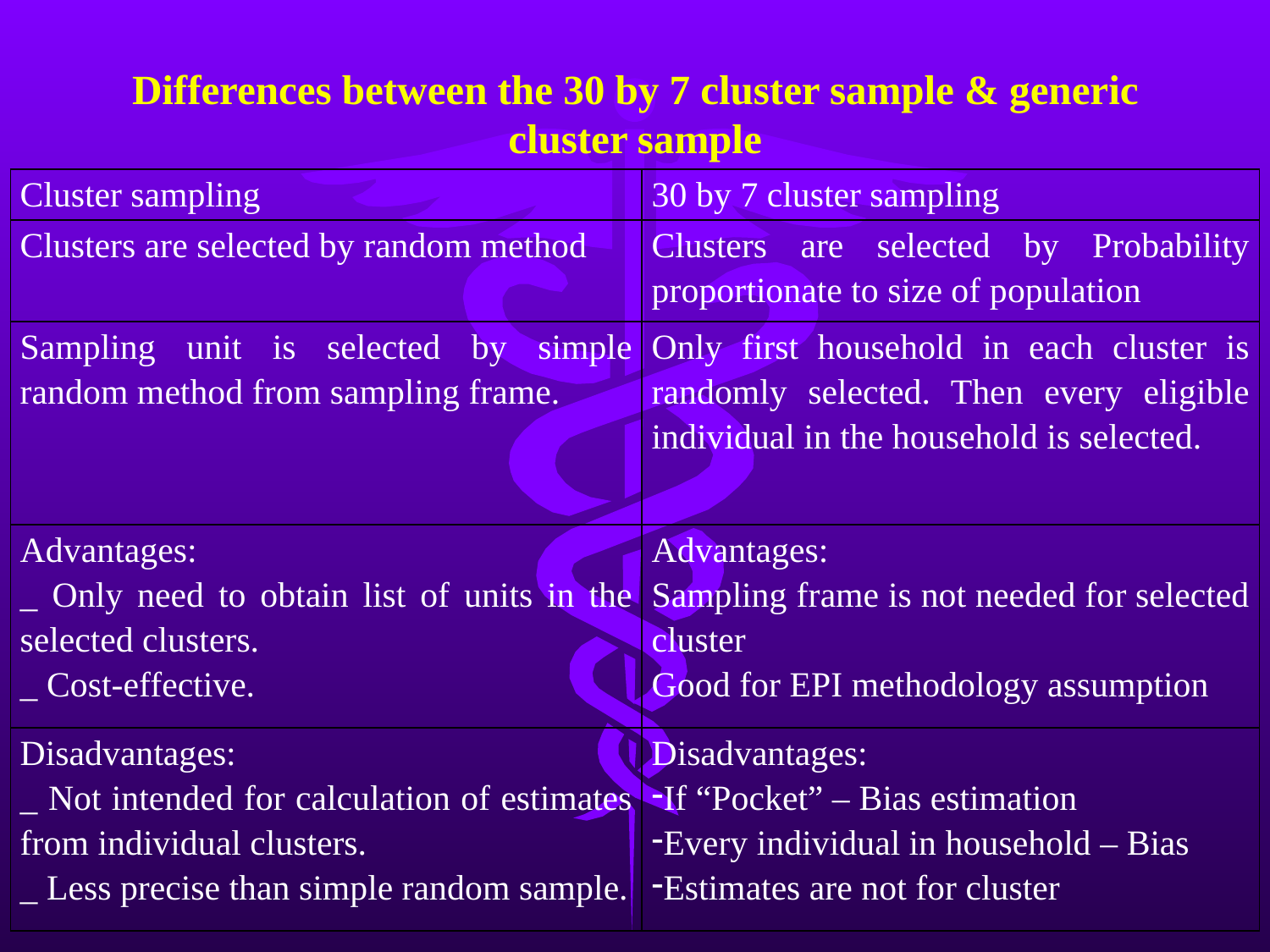

# Differences between the 30 by 7 cluster sample & generic cluster sample
| Cluster sampling | 30 by 7 cluster sampling |
| --- | --- |
| Clusters are selected by random method | Clusters are selected by Probability proportionate to size of population |
| Sampling unit is selected by simple random method from sampling frame. | Only first household in each cluster is randomly selected. Then every eligible individual in the household is selected. |
| Advantages: \_ Only need to obtain list of units in the selected clusters. \_ Cost-effective. | Advantages: Sampling frame is not needed for selected cluster Good for EPI methodology assumption |
| Disadvantages: \_ Not intended for calculation of estimates from individual clusters. \_ Less precise than simple random sample. | Disadvantages: If “Pocket” – Bias estimation Every individual in household – Bias Estimates are not for cluster |